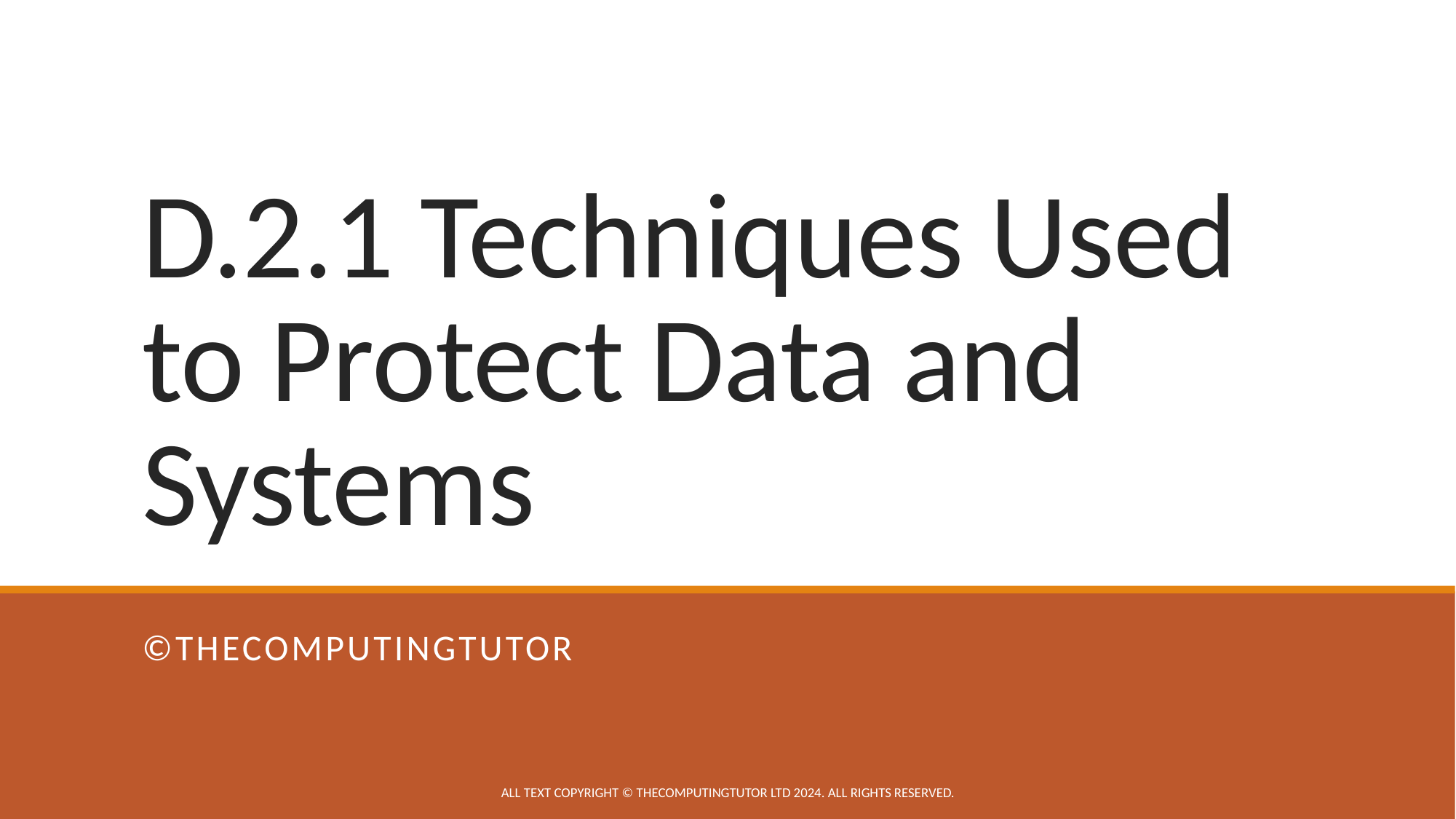

# D.2.1 Techniques Used to Protect Data and Systems

©TheComputingTutor

All text copyright © TheComputingTutor Ltd 2024. All rights Reserved.